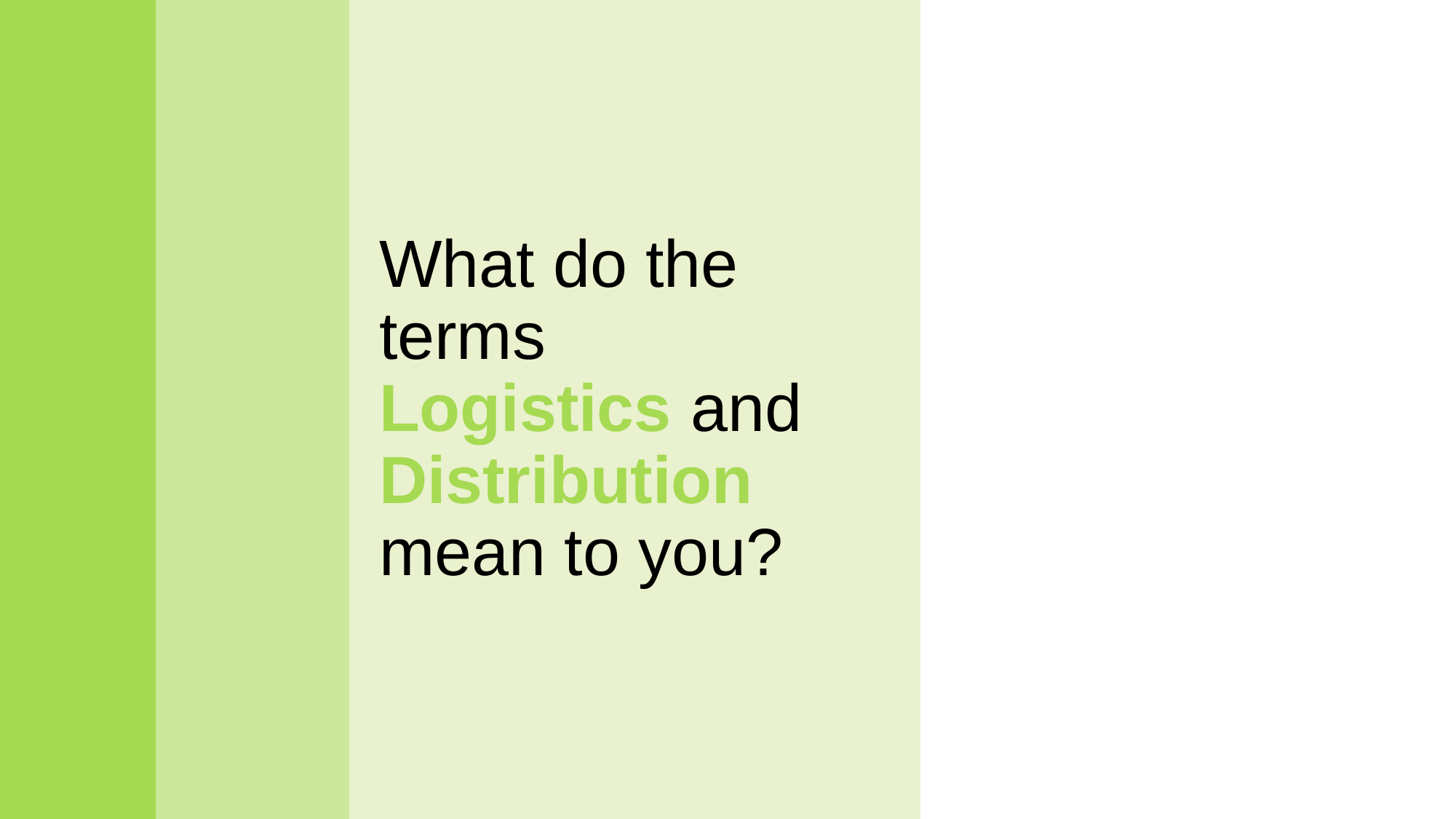

# What do the terms Health and Social Care mean to you?
What do the terms Logistics and Distribution
mean to you?